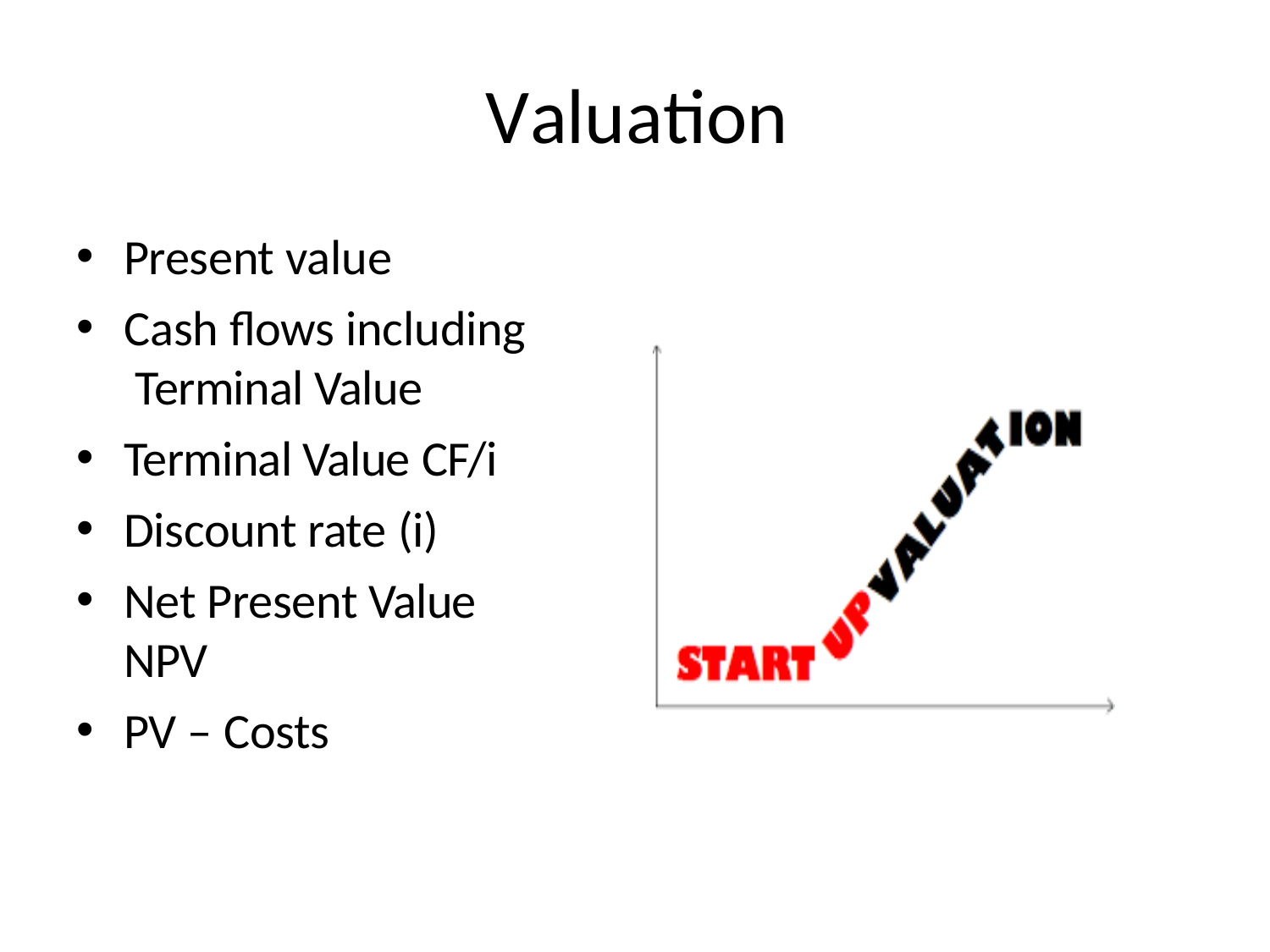

# Valuation
Present value
Cash flows including  Terminal Value
Terminal Value CF/i
Discount rate (i)
Net Present Value NPV
PV – Costs